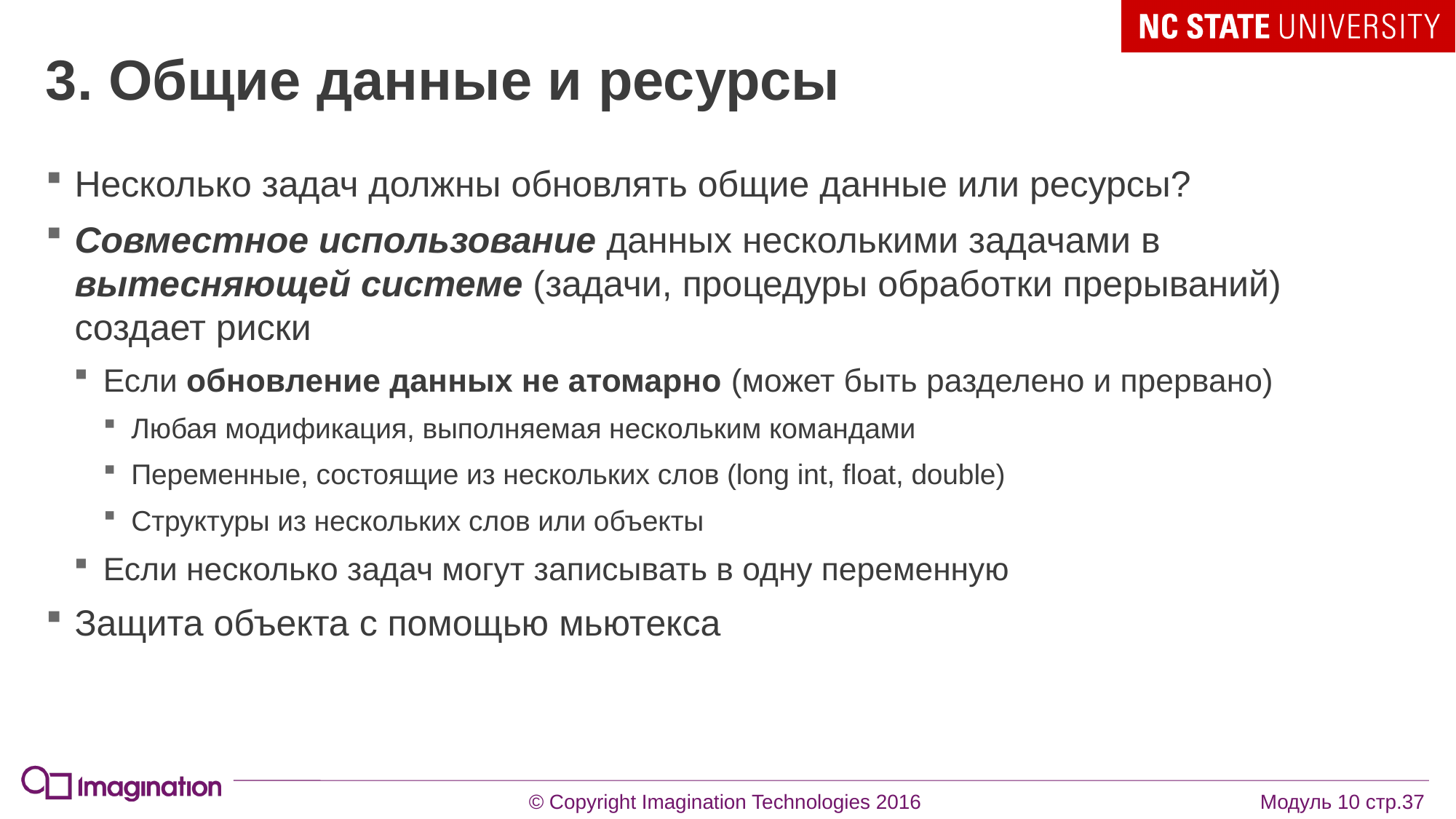

# 3. Общие данные и ресурсы

Несколько задач должны обновлять общие данные или ресурсы?
Совместное использование данных несколькими задачами в вытесняющей системе (задачи, процедуры обработки прерываний) создает риски
Если обновление данных не атомарно (может быть разделено и прервано)
Любая модификация, выполняемая нескольким командами
Переменные, состоящие из нескольких слов (long int, float, double)
Структуры из нескольких слов или объекты
Если несколько задач могут записывать в одну переменную
Защита объекта с помощью мьютекса